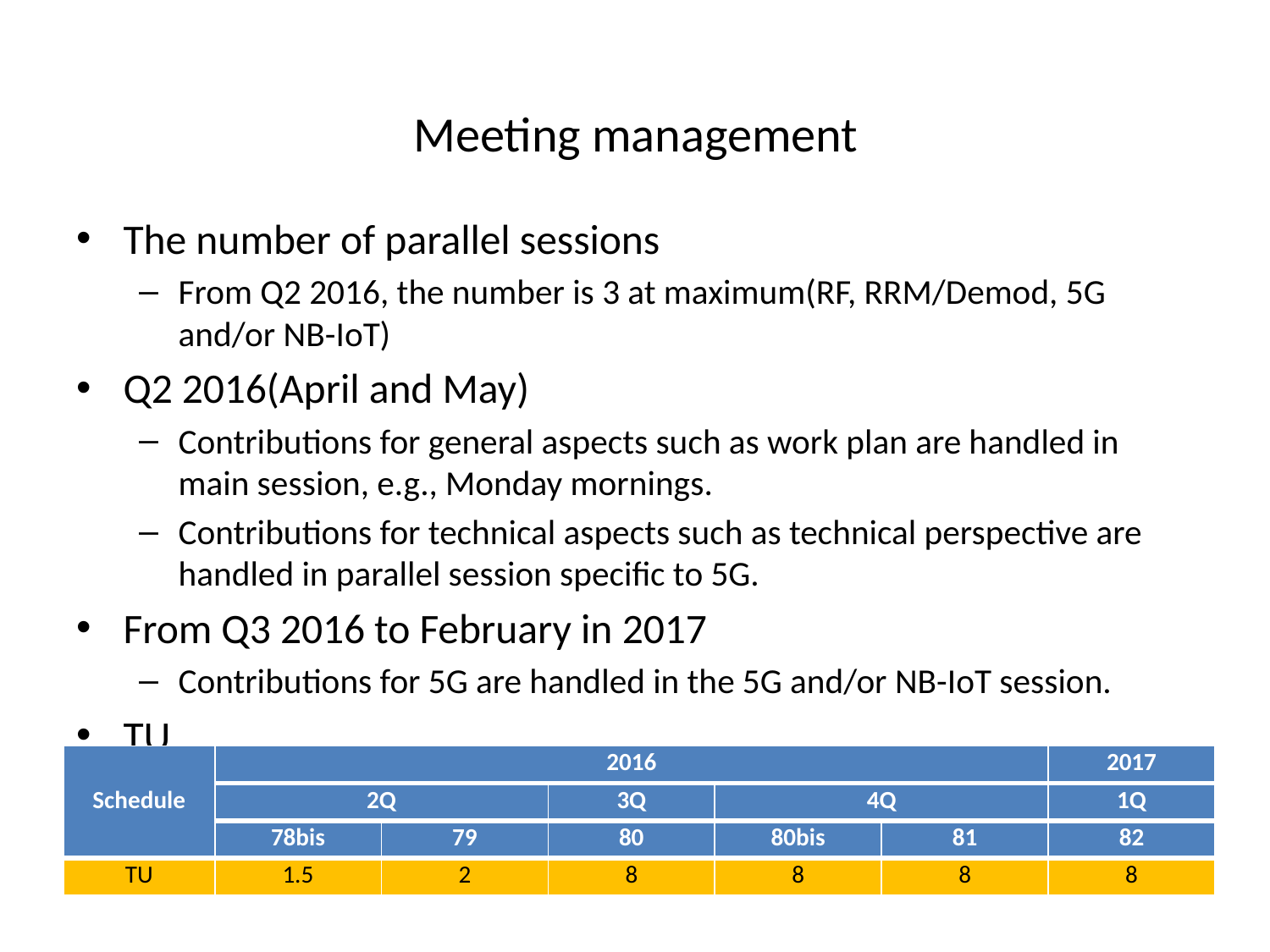

# Meeting management
The number of parallel sessions
From Q2 2016, the number is 3 at maximum(RF, RRM/Demod, 5G and/or NB-IoT)
Q2 2016(April and May)
Contributions for general aspects such as work plan are handled in main session, e.g., Monday mornings.
Contributions for technical aspects such as technical perspective are handled in parallel session specific to 5G.
From Q3 2016 to February in 2017
Contributions for 5G are handled in the 5G and/or NB-IoT session.
TU
| Schedule | 2016 |  |  |  |  | 2017 |
| --- | --- | --- | --- | --- | --- | --- |
|  | 2Q |  | 3Q | 4Q |  | 1Q |
|  | 78bis | 79 | 80 | 80bis | 81 | 82 |
| TU | 1.5 | 2 | 8 | 8 | 8 | 8 |